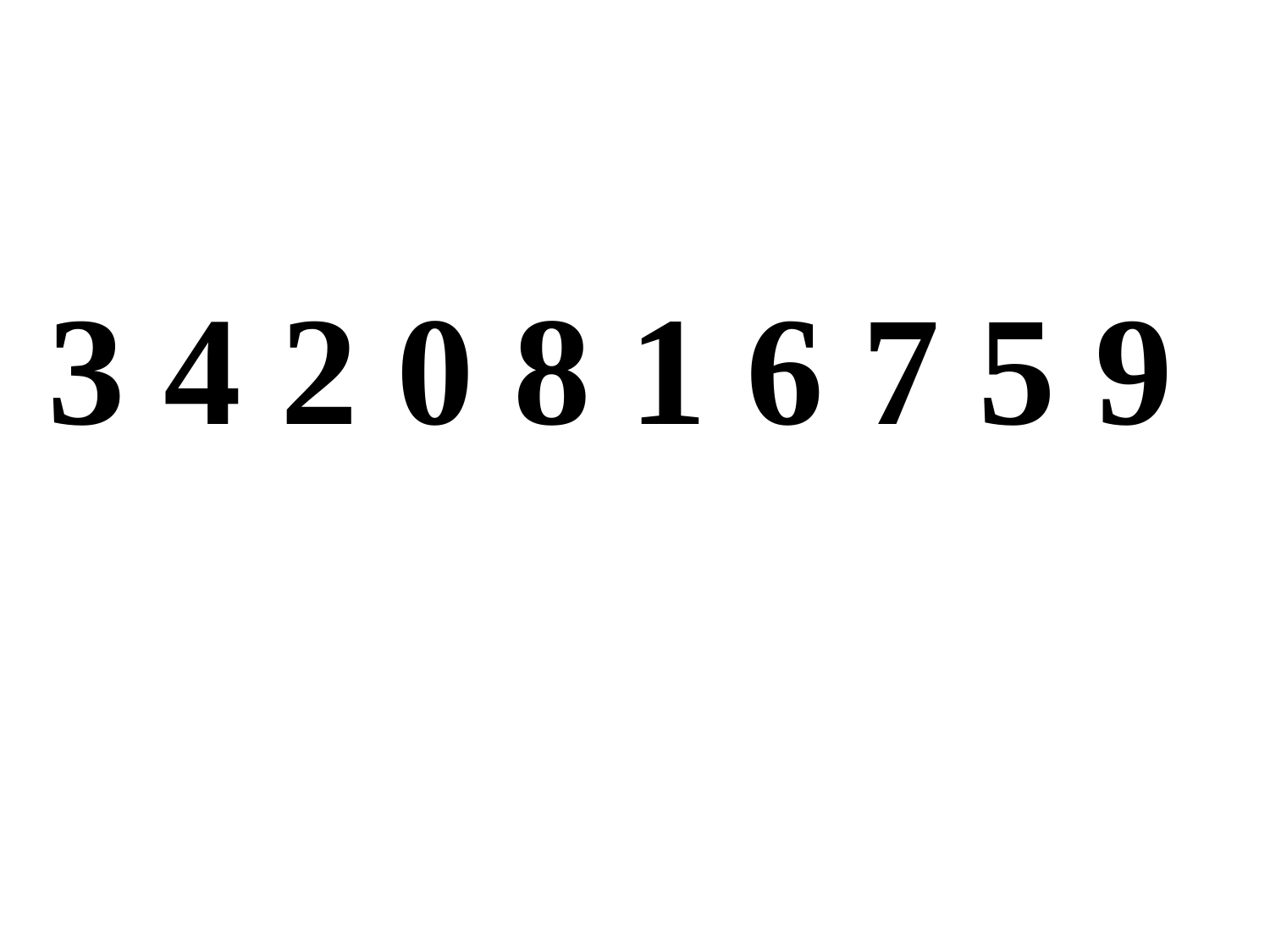

3 4 2 0 8 1 6 7 5 9